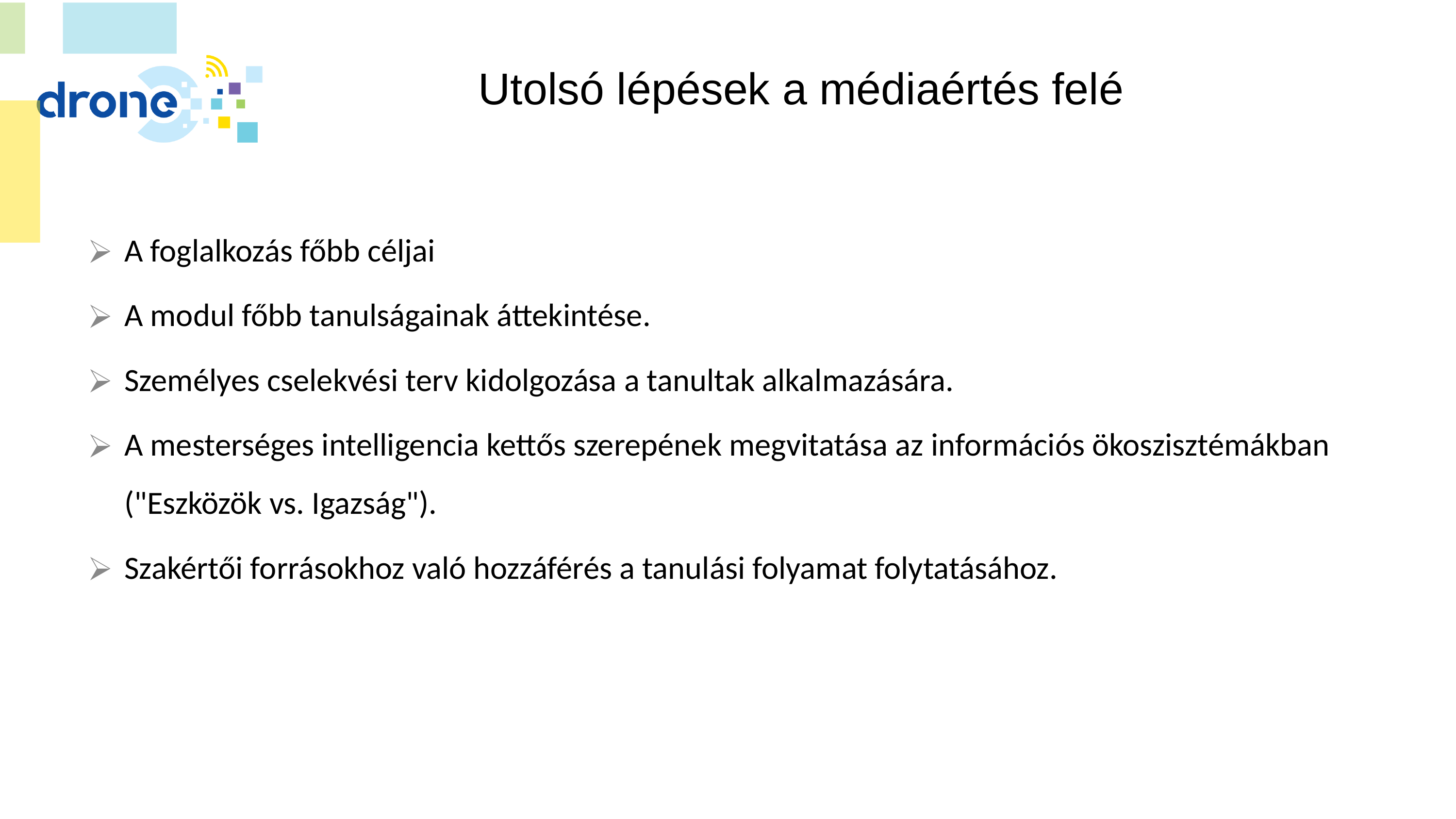

# Utolsó lépések a médiaértés felé

A foglalkozás főbb céljai
A modul főbb tanulságainak áttekintése.
Személyes cselekvési terv kidolgozása a tanultak alkalmazására.
A mesterséges intelligencia kettős szerepének megvitatása az információs ökoszisztémákban ("Eszközök vs. Igazság").
Szakértői forrásokhoz való hozzáférés a tanulási folyamat folytatásához.